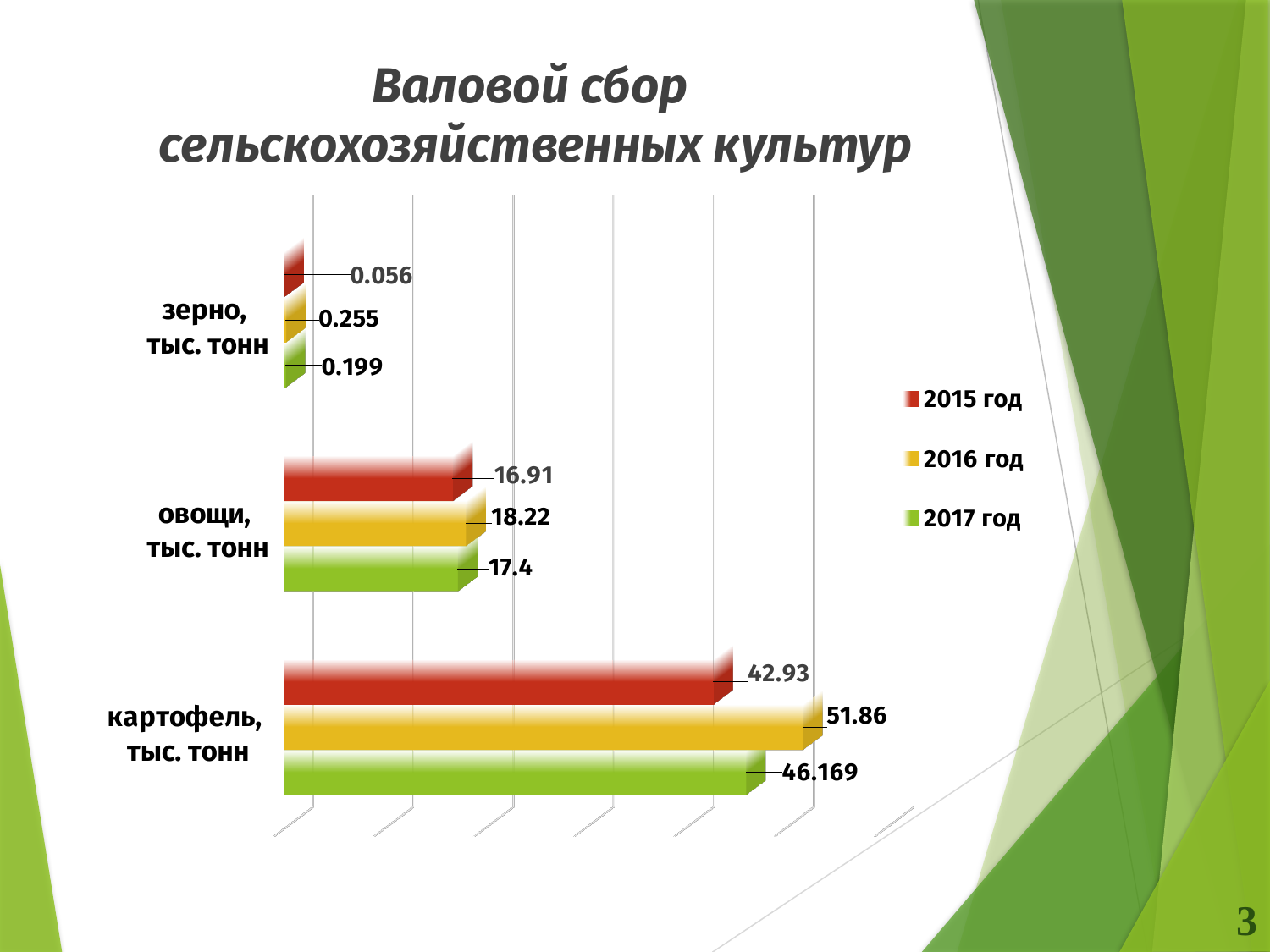

# Валовой сбор сельскохозяйственных культур

[unsupported chart]

3